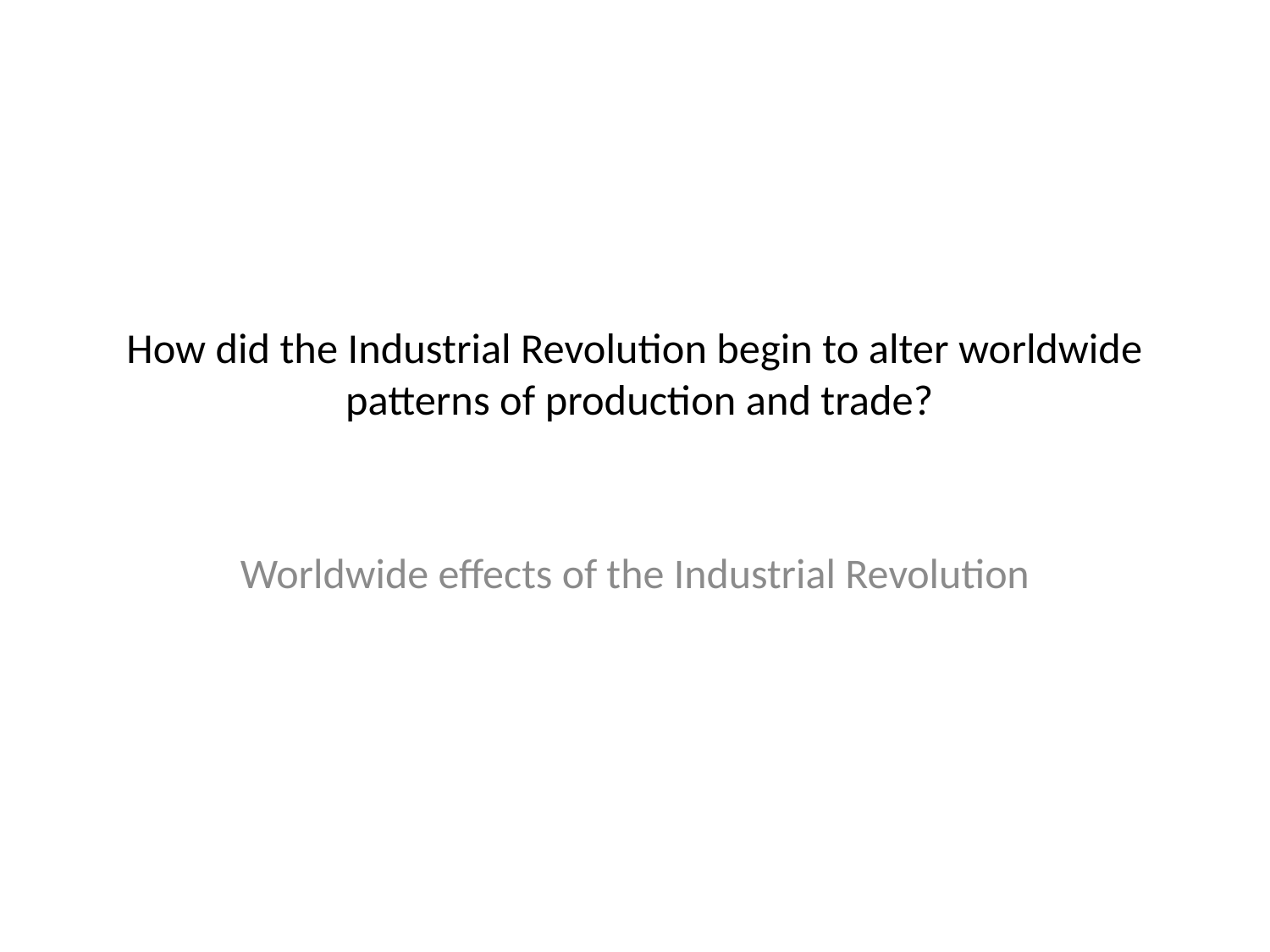

# How did the Industrial Revolution begin to alter worldwide patterns of production and trade?
Worldwide effects of the Industrial Revolution